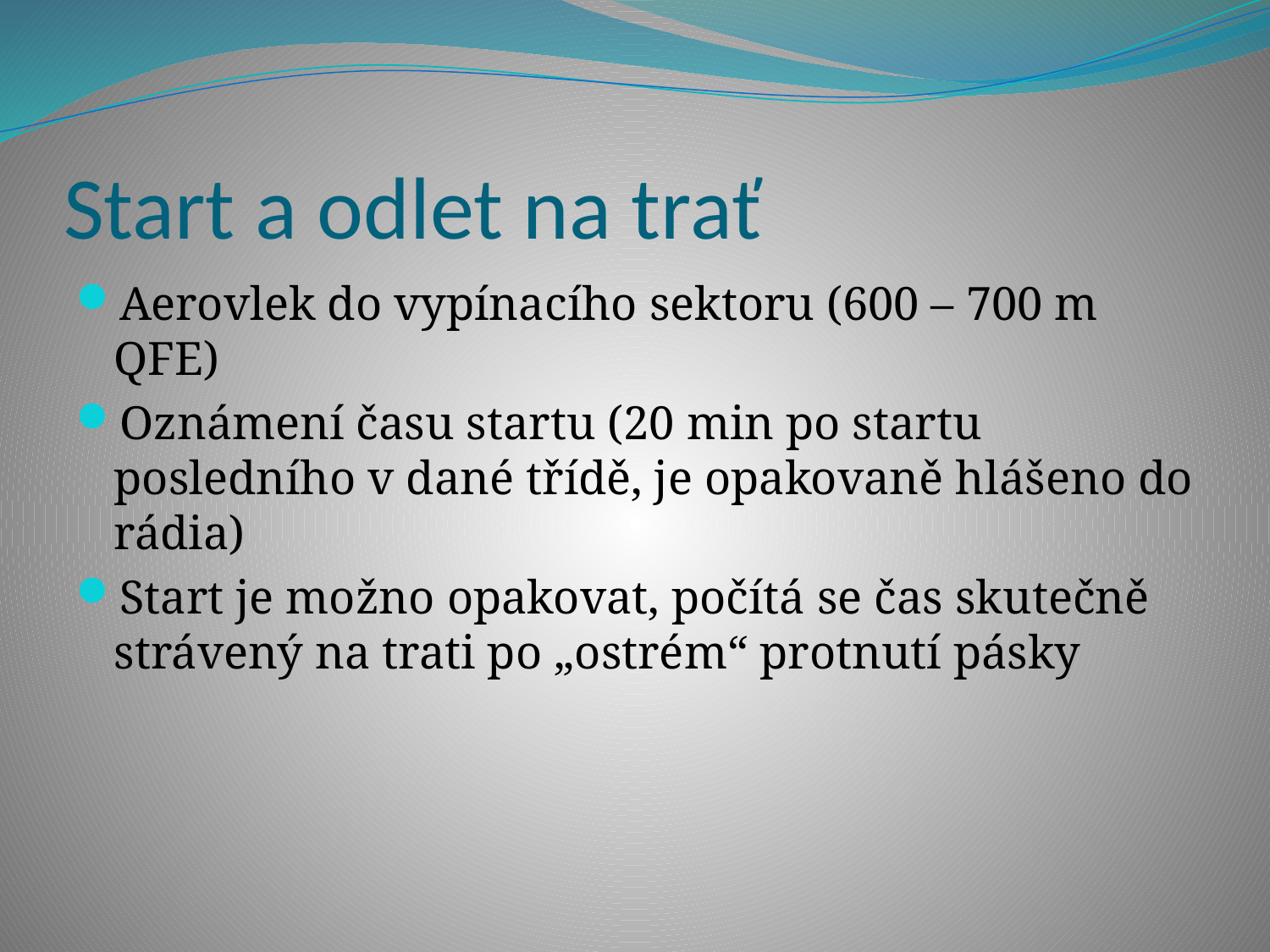

# Start a odlet na trať
Aerovlek do vypínacího sektoru (600 – 700 m QFE)
Oznámení času startu (20 min po startu posledního v dané třídě, je opakovaně hlášeno do rádia)
Start je možno opakovat, počítá se čas skutečně strávený na trati po „ostrém“ protnutí pásky